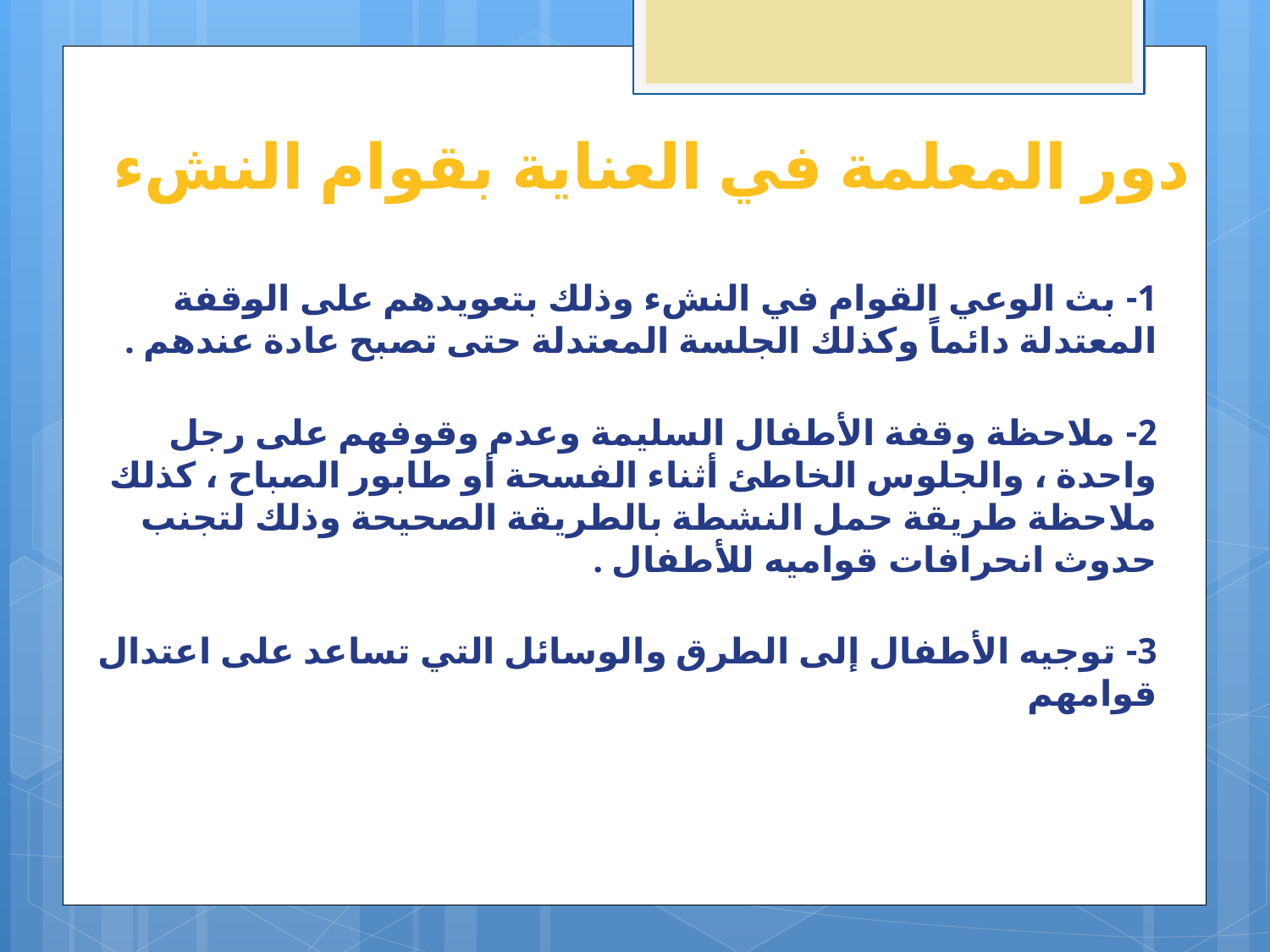

# دور المعلمة في العناية بقوام النشء
1- بث الوعي القوام في النشء وذلك بتعويدهم على الوقفة المعتدلة دائماً وكذلك الجلسة المعتدلة حتى تصبح عادة عندهم .
2- ملاحظة وقفة الأطفال السليمة وعدم وقوفهم على رجل واحدة ، والجلوس الخاطئ أثناء الفسحة أو طابور الصباح ، كذلك ملاحظة طريقة حمل النشطة بالطريقة الصحيحة وذلك لتجنب حدوث انحرافات قواميه للأطفال .
3- توجيه الأطفال إلى الطرق والوسائل التي تساعد على اعتدال قوامهم